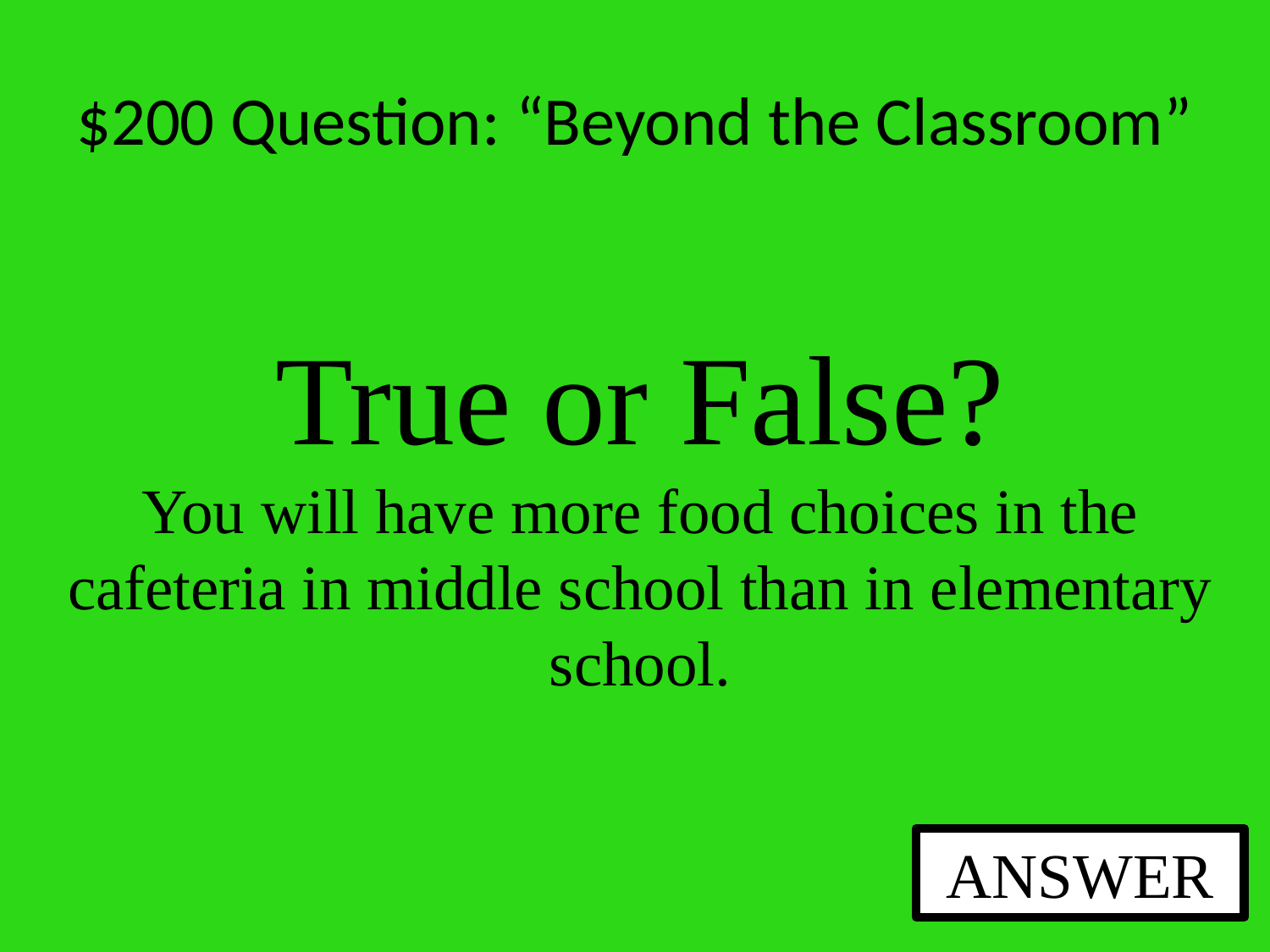

# $200 Question: “Beyond the Classroom”
True or False?
You will have more food choices in the cafeteria in middle school than in elementary school.
ANSWER